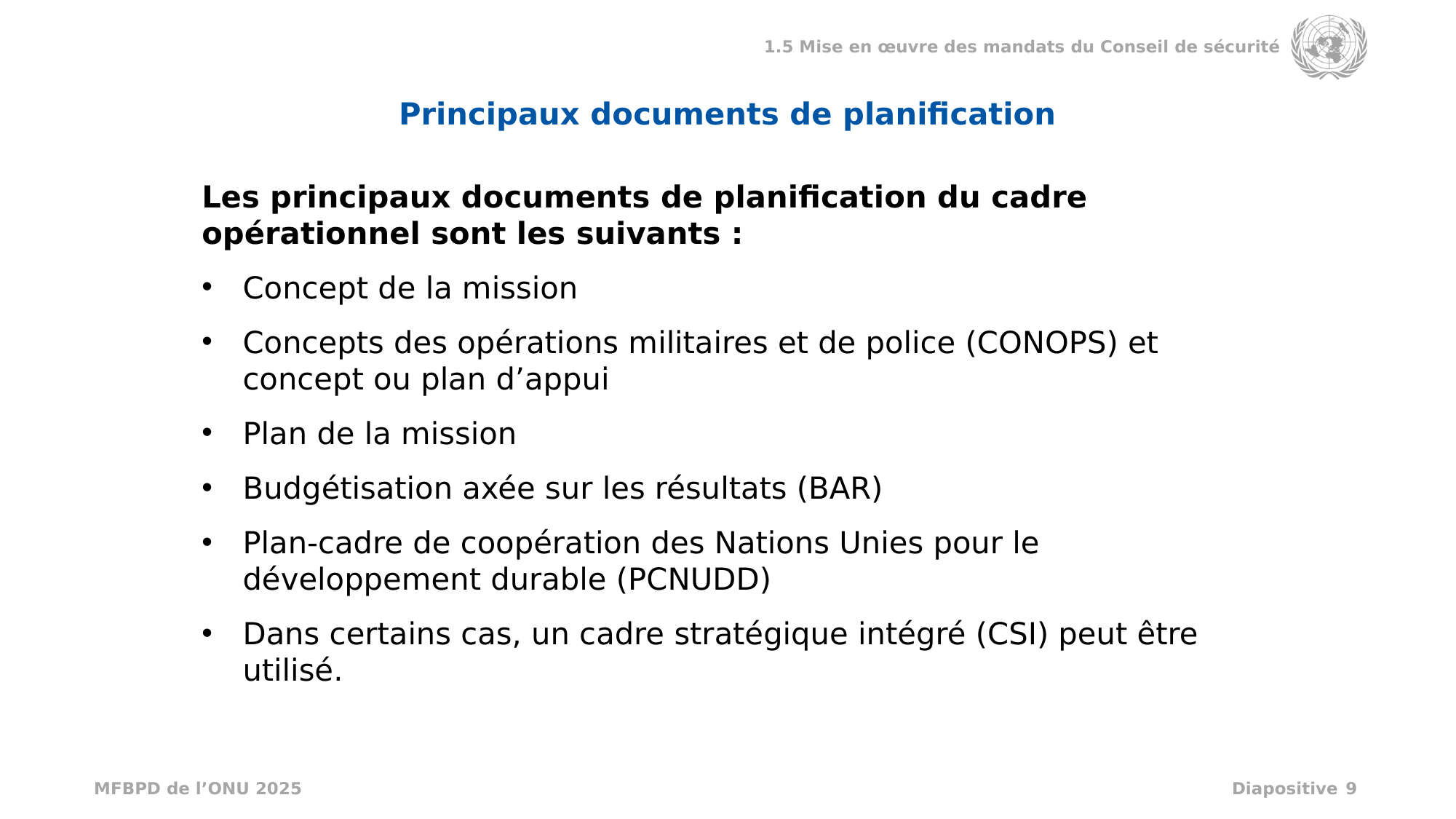

Principaux documents de planification
Les principaux documents de planification du cadre opérationnel sont les suivants :
Concept de la mission
Concepts des opérations militaires et de police (CONOPS) et concept ou plan d’appui
Plan de la mission
Budgétisation axée sur les résultats (BAR)
Plan-cadre de coopération des Nations Unies pour le développement durable (PCNUDD)
Dans certains cas, un cadre stratégique intégré (CSI) peut être utilisé.